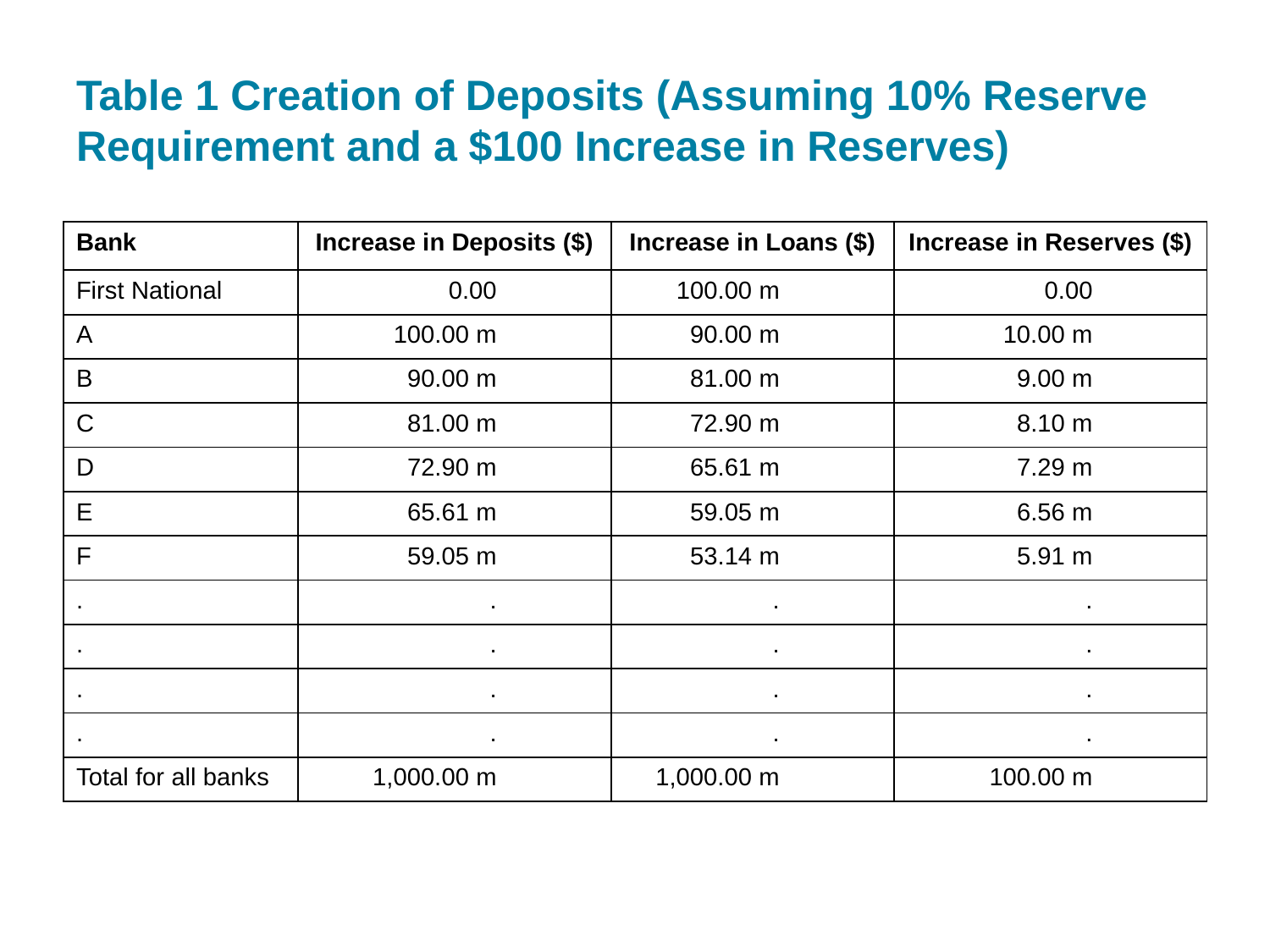

# Table 1 Creation of Deposits (Assuming 10% Reserve Requirement and a $100 Increase in Reserves)
| Bank | Increase in Deposits ($) | Increase in Loans ($) | Increase in Reserves ($) |
| --- | --- | --- | --- |
| First National | 0.00 | 100.00 m | 0.00 |
| A | 100.00 m | 90.00 m | 10.00 m |
| B | 90.00 m | 81.00 m | 9.00 m |
| C | 81.00 m | 72.90 m | 8.10 m |
| D | 72.90 m | 65.61 m | 7.29 m |
| E | 65.61 m | 59.05 m | 6.56 m |
| F | 59.05 m | 53.14 m | 5.91 m |
| . | . | . | . |
| . | . | . | . |
| . | . | . | . |
| . | . | . | . |
| Total for all banks | 1,000.00 m | 1,000.00 m | 100.00 m |